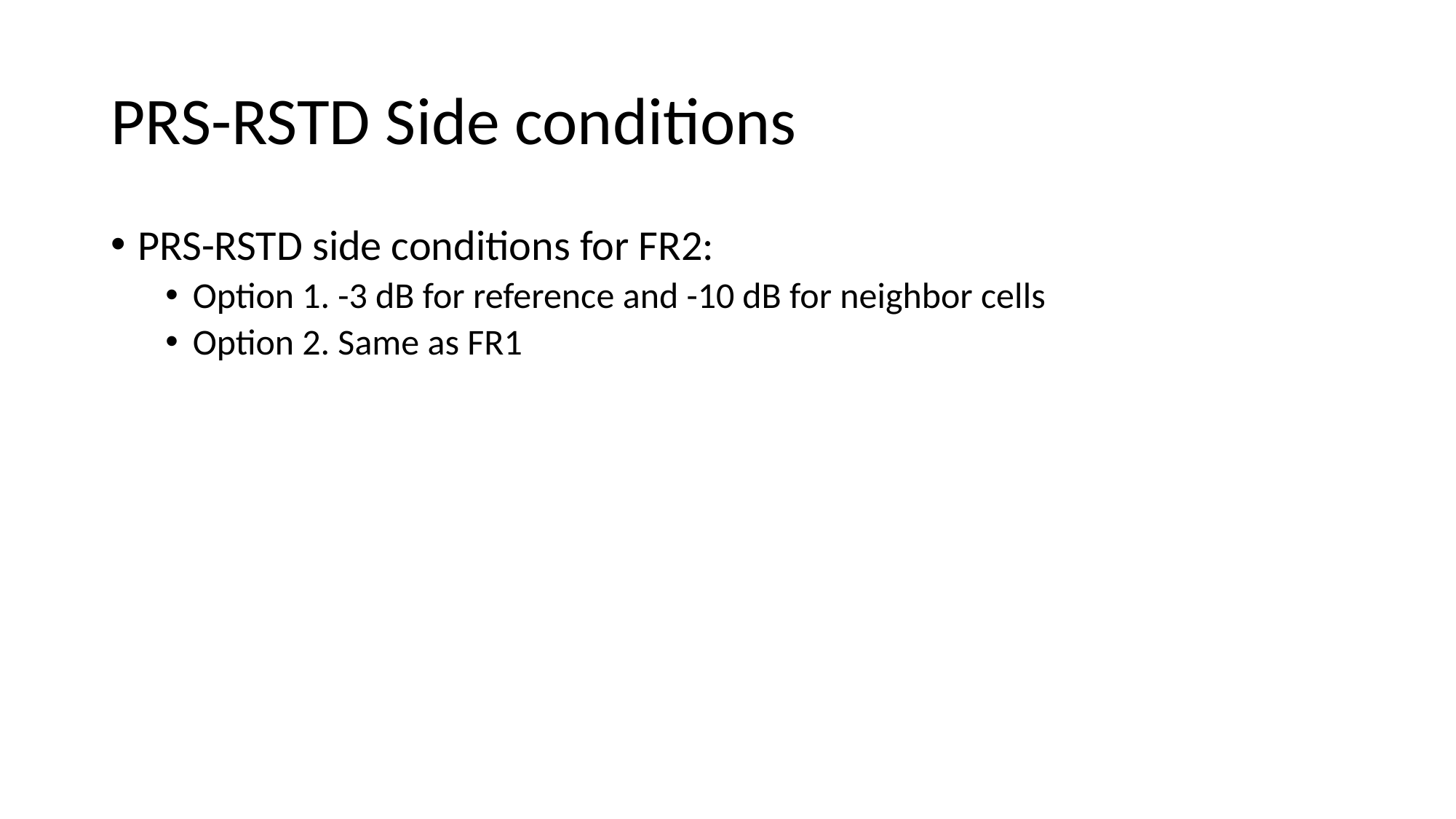

# PRS-RSTD Side conditions
PRS-RSTD side conditions for FR2:
Option 1. -3 dB for reference and -10 dB for neighbor cells
Option 2. Same as FR1